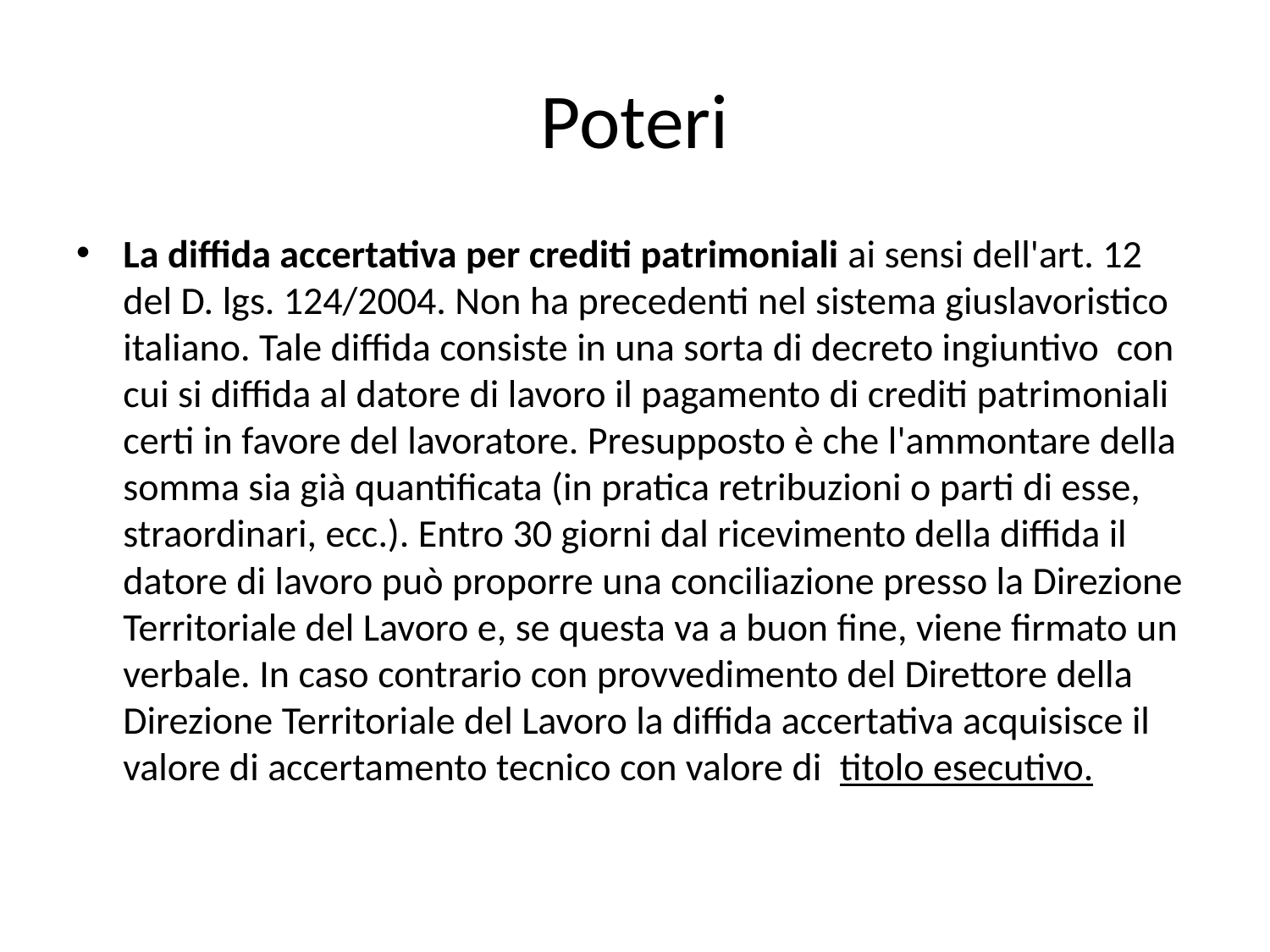

# Poteri
La diffida accertativa per crediti patrimoniali ai sensi dell'art. 12 del D. lgs. 124/2004. Non ha precedenti nel sistema giuslavoristico italiano. Tale diffida consiste in una sorta di decreto ingiuntivo  con cui si diffida al datore di lavoro il pagamento di crediti patrimoniali certi in favore del lavoratore. Presupposto è che l'ammontare della somma sia già quantificata (in pratica retribuzioni o parti di esse, straordinari, ecc.). Entro 30 giorni dal ricevimento della diffida il datore di lavoro può proporre una conciliazione presso la Direzione Territoriale del Lavoro e, se questa va a buon fine, viene firmato un verbale. In caso contrario con provvedimento del Direttore della Direzione Territoriale del Lavoro la diffida accertativa acquisisce il valore di accertamento tecnico con valore di  titolo esecutivo.